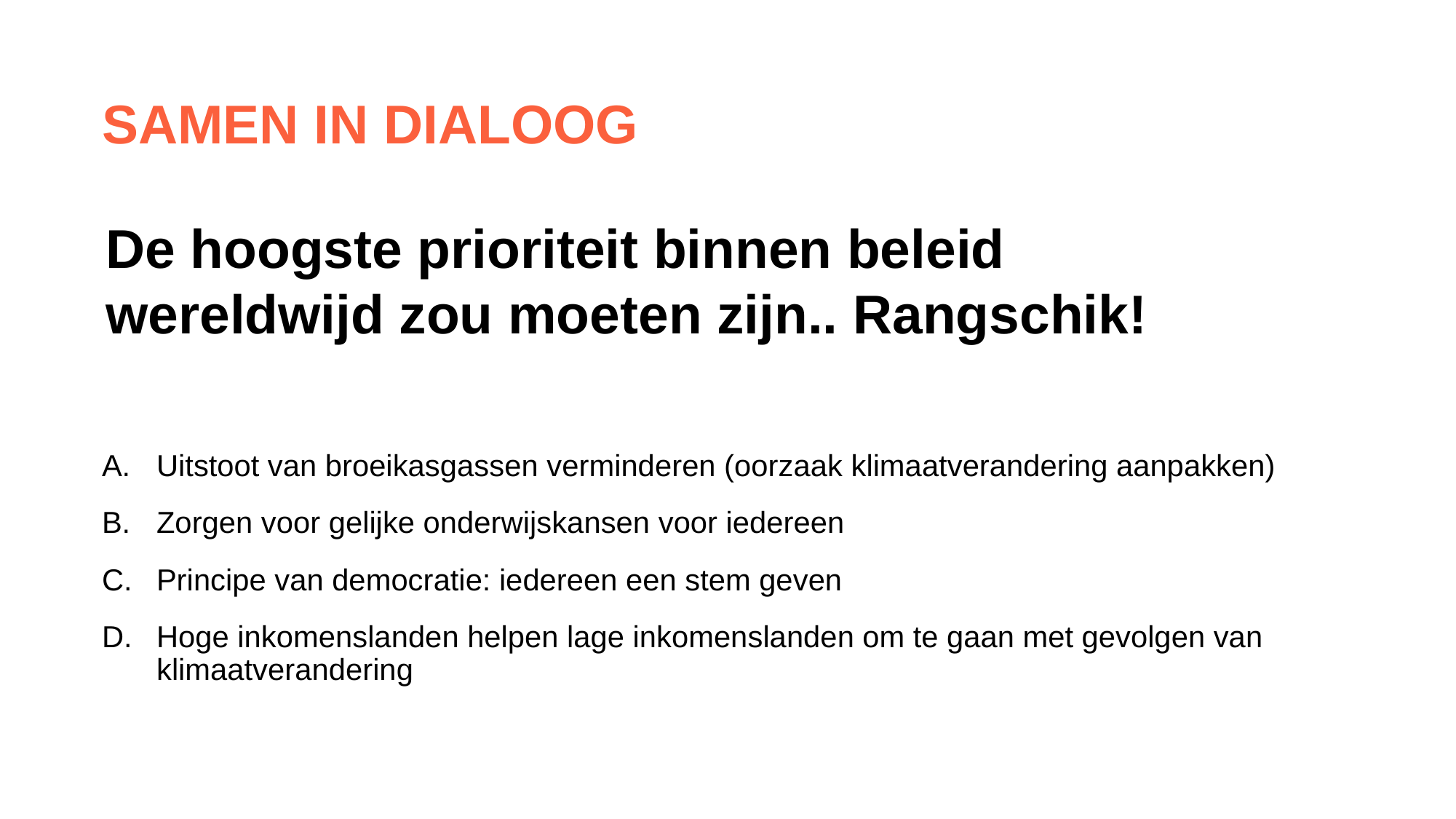

Samen in dialoog
De hoogste prioriteit binnen beleid wereldwijd zou moeten zijn.. Rangschik!
Uitstoot van broeikasgassen verminderen (oorzaak klimaatverandering aanpakken)
Zorgen voor gelijke onderwijskansen voor iedereen
Principe van democratie: iedereen een stem geven
Hoge inkomenslanden helpen lage inkomenslanden om te gaan met gevolgen van klimaatverandering